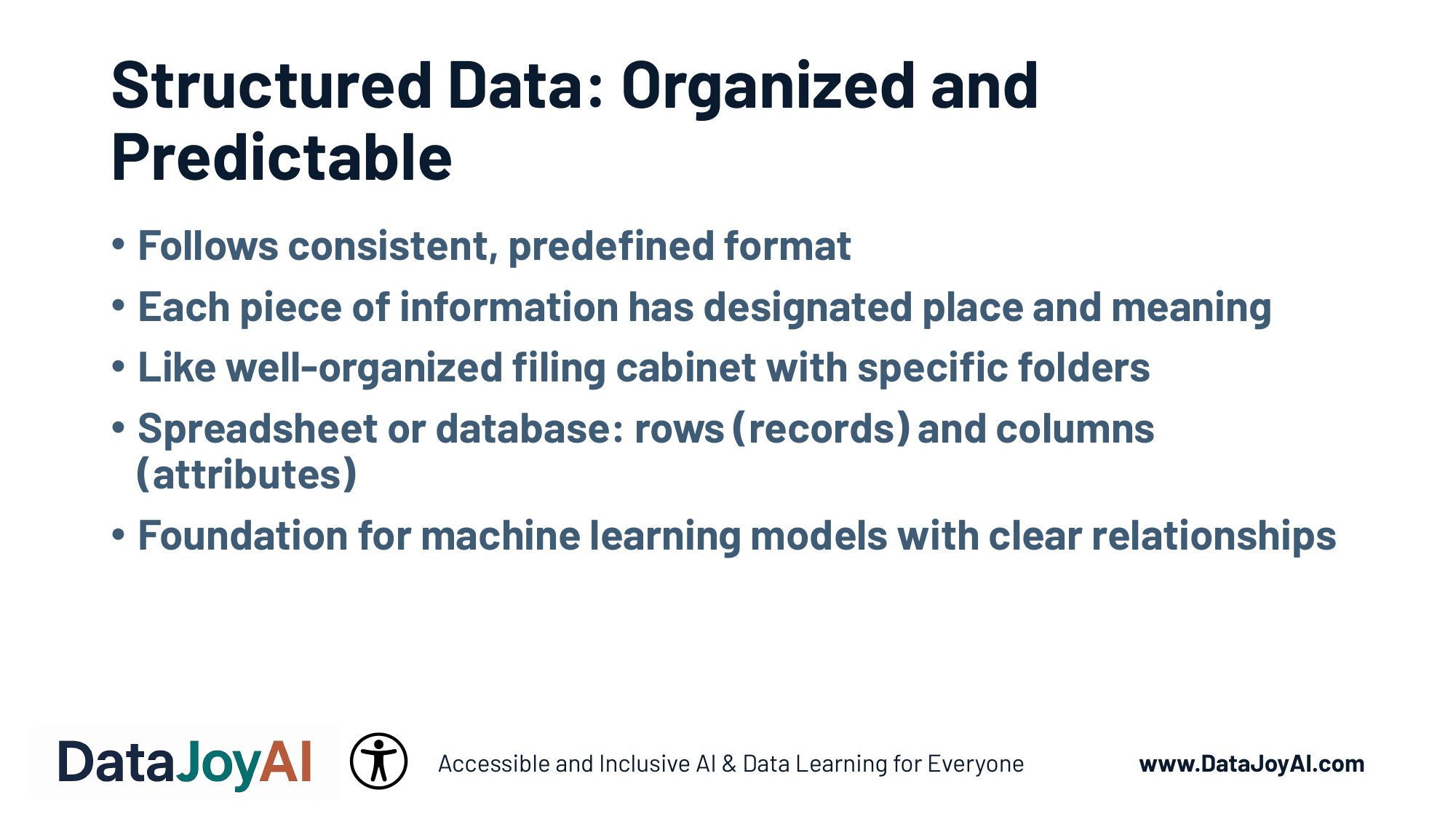

# Structured Data: Organized and Predictable
Follows consistent, predefined format
Each piece of information has designated place and meaning
Like well-organized filing cabinet with specific folders
Spreadsheet or database: rows (records) and columns (attributes)
Foundation for machine learning models with clear relationships